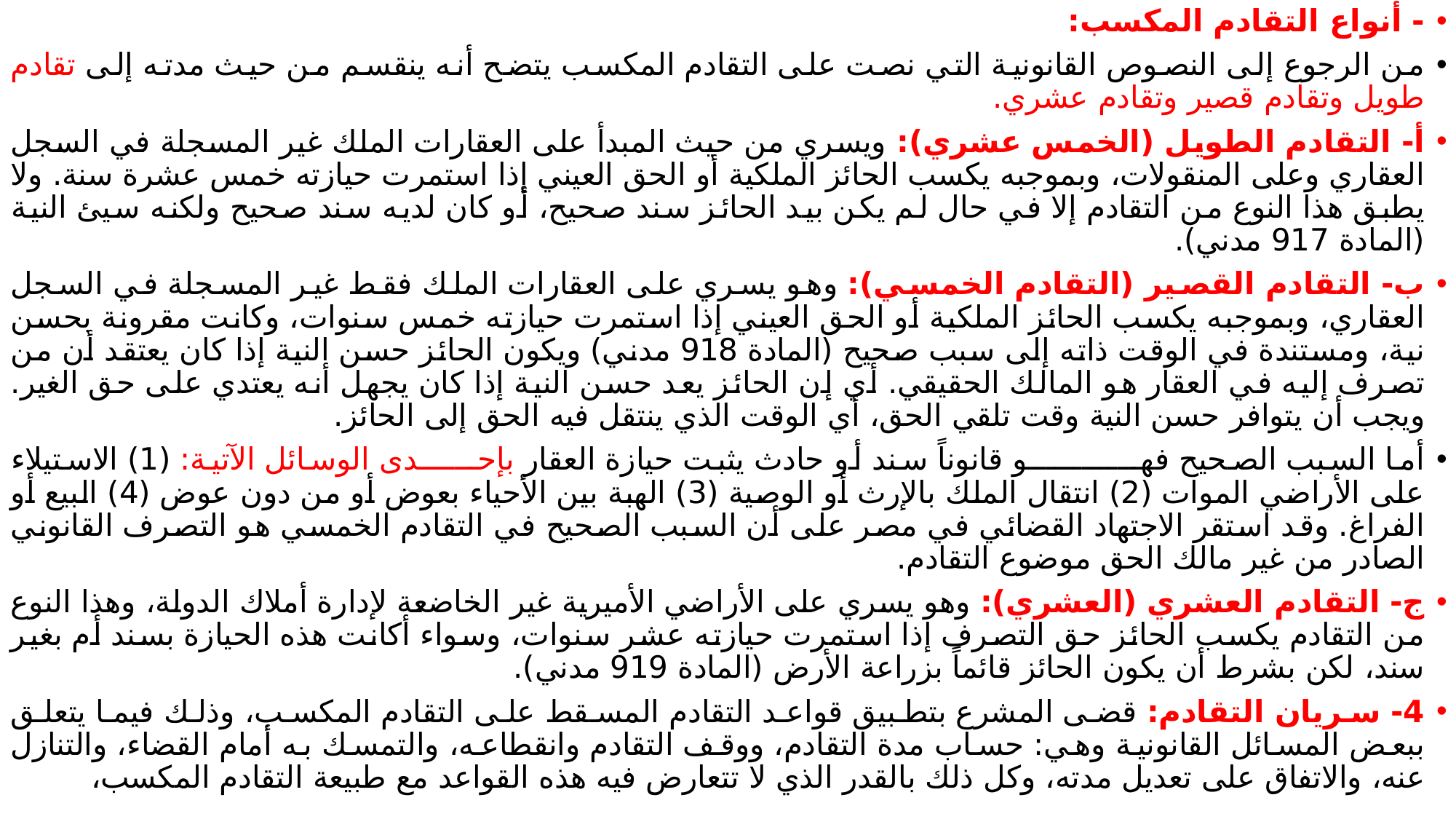

- أنواع التقادم المكسب:
من الرجوع إلى النصوص القانونية التي نصت على التقادم المكسب يتضح أنه ينقسم من حيث مدته إلى تقادم طويل وتقادم قصير وتقادم عشري.
أ- التقادم الطويل (الخمس عشري): ويسري من حيث المبدأ على العقارات الملك غير المسجلة في السجل العقاري وعلى المنقولات، وبموجبه يكسب الحائز الملكية أو الحق العيني إذا استمرت حيازته خمس عشرة سنة. ولا يطبق هذا النوع من التقادم إلا في حال لم يكن بيد الحائز سند صحيح، أو كان لديه سند صحيح ولكنه سيئ النية (المادة 917 مدني).
ب- التقادم القصير (التقادم الخمسي): وهو يسري على العقارات الملك فقط غير المسجلة في السجل العقاري، وبموجبه يكسب الحائز الملكية أو الحق العيني إذا استمرت حيازته خمس سنوات، وكانت مقرونة بحسن نية، ومستندة في الوقت ذاته إلى سبب صحيح (المادة 918 مدني) ويكون الحائز حسن النية إذا كان يعتقد أن من تصرف إليه في العقار هو المالك الحقيقي. أي إن الحائز يعد حسن النية إذا كان يجهل أنه يعتدي على حق الغير. ويجب أن يتوافر حسن النية وقت تلقي الحق، أي الوقت الذي ينتقل فيه الحق إلى الحائز.
أما السبب الصحيح فهــــــــــــو قانوناً سند أو حادث يثبت حيازة العقار بإحــــــدى الوسائل الآتية: (1) الاستيلاء على الأراضي الموات (2) انتقال الملك بالإرث أو الوصية (3) الهبة بين الأحياء بعوض أو من دون عوض (4) البيع أو الفراغ. وقد استقر الاجتهاد القضائي في مصر على أن السبب الصحيح في التقادم الخمسي هو التصرف القانوني الصادر من غير مالك الحق موضوع التقادم.
ج- التقادم العشري (العشري): وهو يسري على الأراضي الأميرية غير الخاضعة لإدارة أملاك الدولة، وهذا النوع من التقادم يكسب الحائز حق التصرف إذا استمرت حيازته عشر سنوات، وسواء أكانت هذه الحيازة بسند أم بغير سند، لكن بشرط أن يكون الحائز قائماً بزراعة الأرض (المادة 919 مدني).
4- سريان التقادم: قضى المشرع بتطبيق قواعد التقادم المسقط على التقادم المكسب، وذلك فيما يتعلق ببعض المسائل القانونية وهي: حساب مدة التقادم، ووقف التقادم وانقطاعه، والتمسك به أمام القضاء، والتنازل عنه، والاتفاق على تعديل مدته، وكل ذلك بالقدر الذي لا تتعارض فيه هذه القواعد مع طبيعة التقادم المكسب،
#